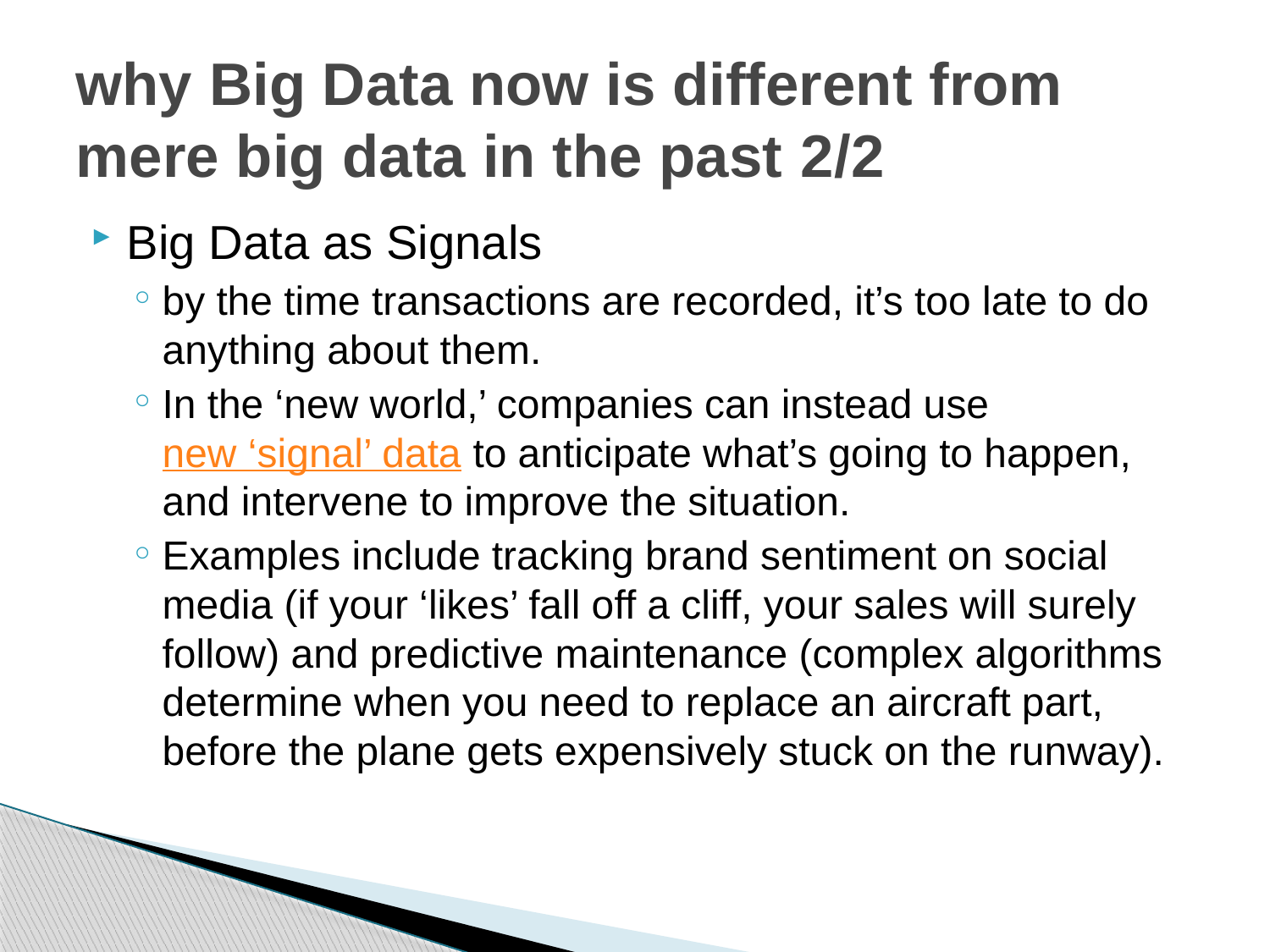

# why Big Data now is different from mere big data in the past 2/2
Big Data as Signals
by the time transactions are recorded, it’s too late to do anything about them.
In the ‘new world,’ companies can instead use new ‘signal’ data to anticipate what’s going to happen, and intervene to improve the situation.
Examples include tracking brand sentiment on social media (if your ‘likes’ fall off a cliff, your sales will surely follow) and predictive maintenance (complex algorithms determine when you need to replace an aircraft part, before the plane gets expensively stuck on the runway).